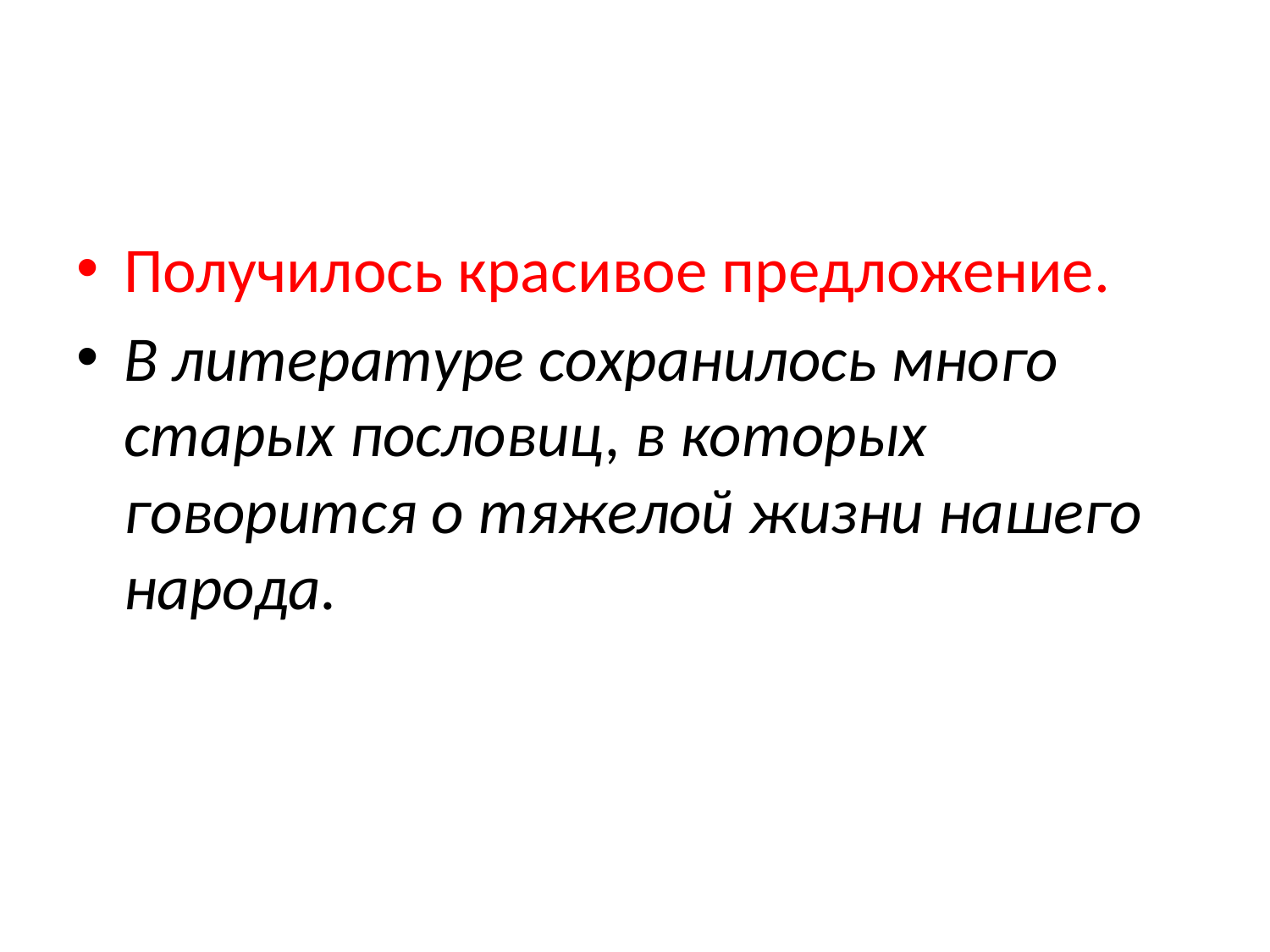

Получилось красивое предложение.
В литературе сохранилось много старых пословиц, в которых говорится о тяжелой жизни нашего народа.